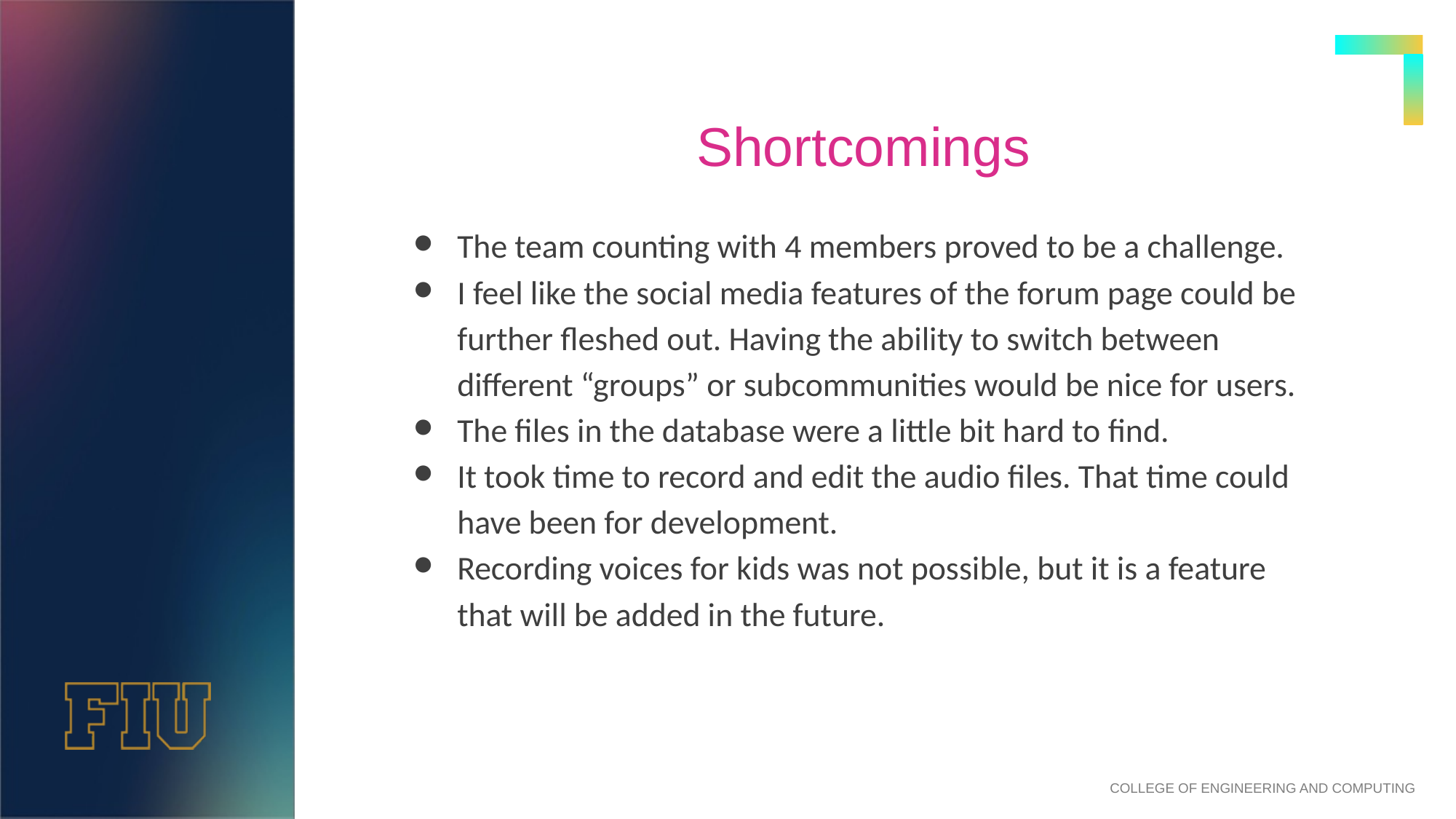

# Shortcomings

The team counting with 4 members proved to be a challenge.
I feel like the social media features of the forum page could be further fleshed out. Having the ability to switch between different “groups” or subcommunities would be nice for users.
The files in the database were a little bit hard to find.
It took time to record and edit the audio files. That time could have been for development.
Recording voices for kids was not possible, but it is a feature that will be added in the future.